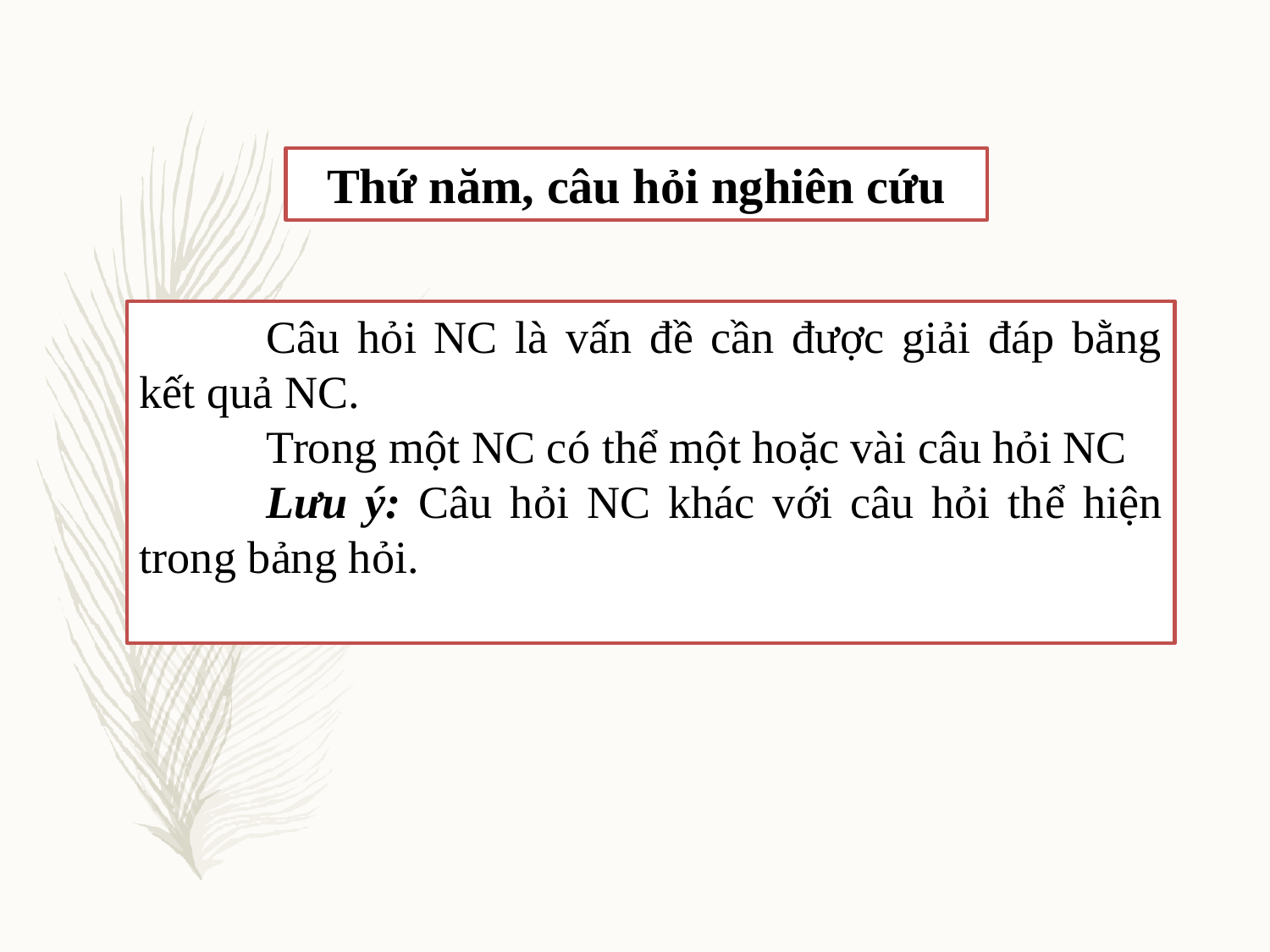

Thứ năm, câu hỏi nghiên cứu
	Câu hỏi NC là vấn đề cần được giải đáp bằng kết quả NC.
	Trong một NC có thể một hoặc vài câu hỏi NC
	Lưu ý: Câu hỏi NC khác với câu hỏi thể hiện trong bảng hỏi.